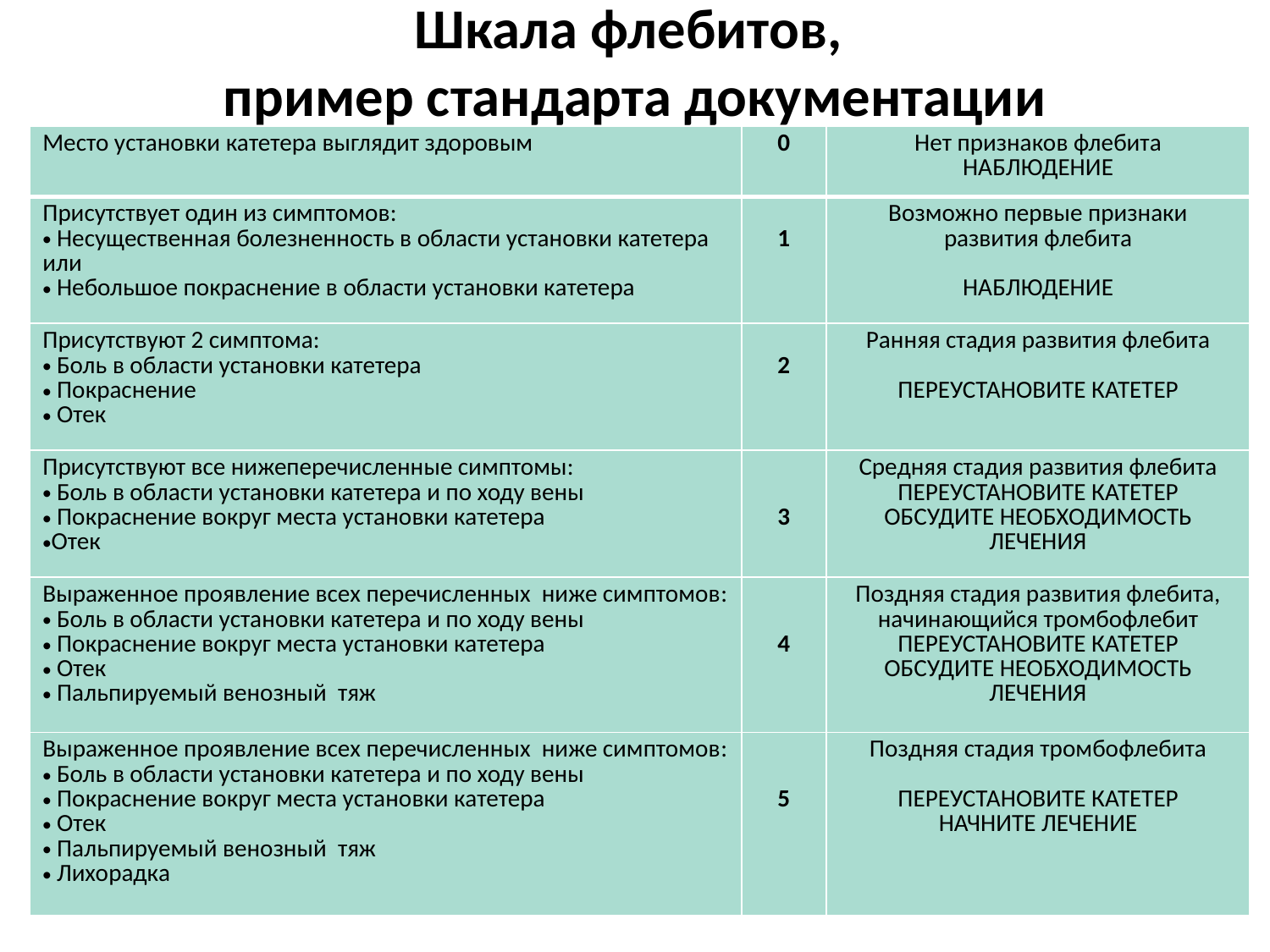

# Шкала флебитов, пример стандарта документации
| Место установки катетера выглядит здоровым | 0 | Нет признаков флебита НАБЛЮДЕНИЕ |
| --- | --- | --- |
| Присутствует один из симптомов: Несущественная болезненность в области установки катетера или Небольшое покраснение в области установки катетера | 1 | Возможно первые признаки развития флебита НАБЛЮДЕНИЕ |
| Присутствуют 2 симптома: Боль в области установки катетера Покраснение Отек | 2 | Ранняя стадия развития флебита ПЕРЕУСТАНОВИТЕ КАТЕТЕР |
| Присутствуют все нижеперечисленные симптомы: Боль в области установки катетера и по ходу вены Покраснение вокруг места установки катетера Отек | 3 | Средняя стадия развития флебита ПЕРЕУСТАНОВИТЕ КАТЕТЕР ОБСУДИТЕ НЕОБХОДИМОСТЬ ЛЕЧЕНИЯ |
| Выраженное проявление всех перечисленных ниже симптомов: Боль в области установки катетера и по ходу вены Покраснение вокруг места установки катетера Отек Пальпируемый венозный тяж | 4 | Поздняя стадия развития флебита, начинающийся тромбофлебит ПЕРЕУСТАНОВИТЕ КАТЕТЕР ОБСУДИТЕ НЕОБХОДИМОСТЬ ЛЕЧЕНИЯ |
| Выраженное проявление всех перечисленных ниже симптомов: Боль в области установки катетера и по ходу вены Покраснение вокруг места установки катетера Отек Пальпируемый венозный тяж Лихорадка | 5 | Поздняя стадия тромбофлебита ПЕРЕУСТАНОВИТЕ КАТЕТЕР НАЧНИТЕ ЛЕЧЕНИЕ |

60